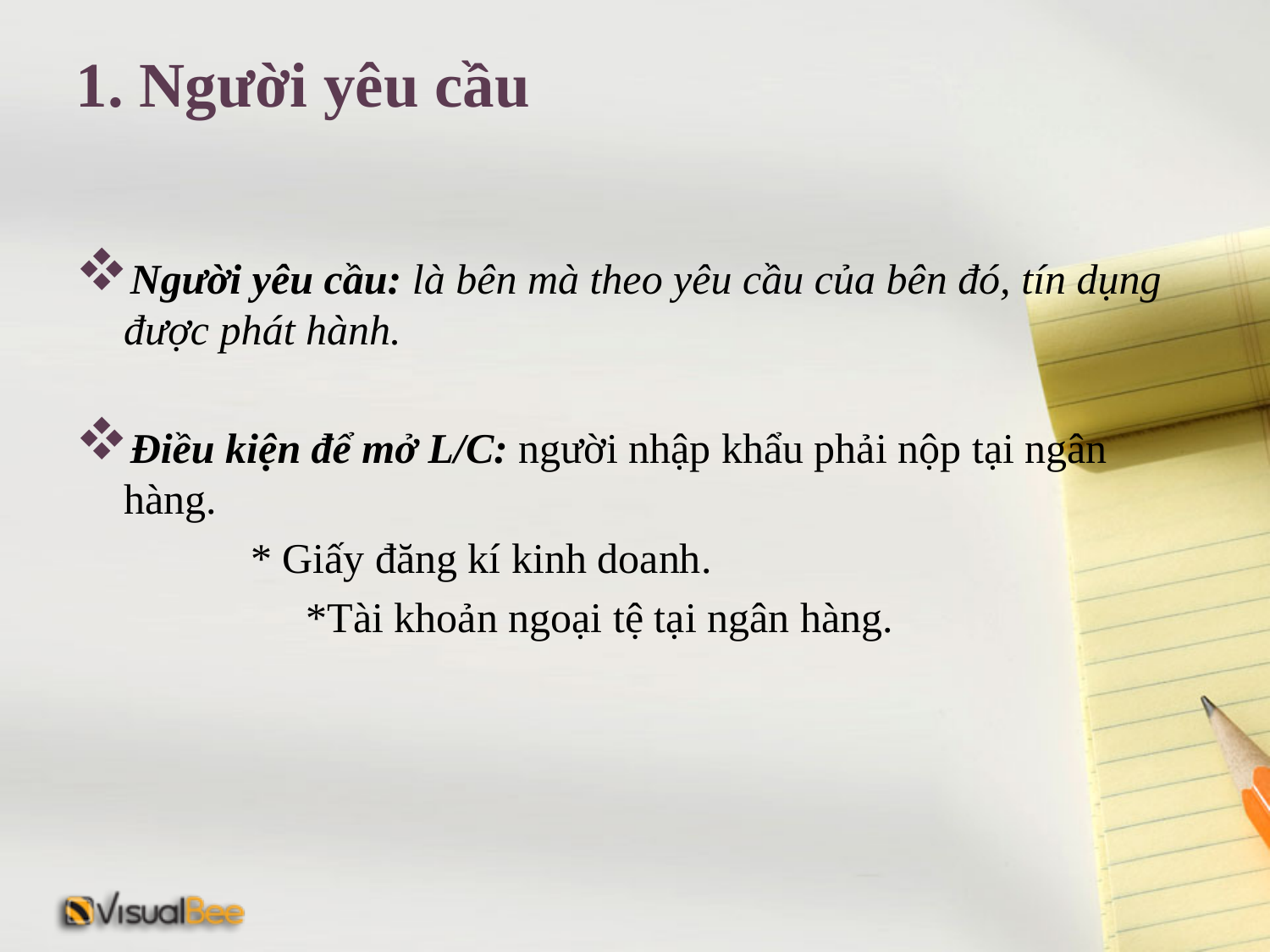

# 1. Người yêu cầu

Người yêu cầu: là bên mà theo yêu cầu của bên đó, tín dụng được phát hành.

Điều kiện để mở L/C: người nhập khẩu phải nộp tại ngân hàng.
		* Giấy đăng kí kinh doanh.
		*Tài khoản ngoại tệ tại ngân hàng.